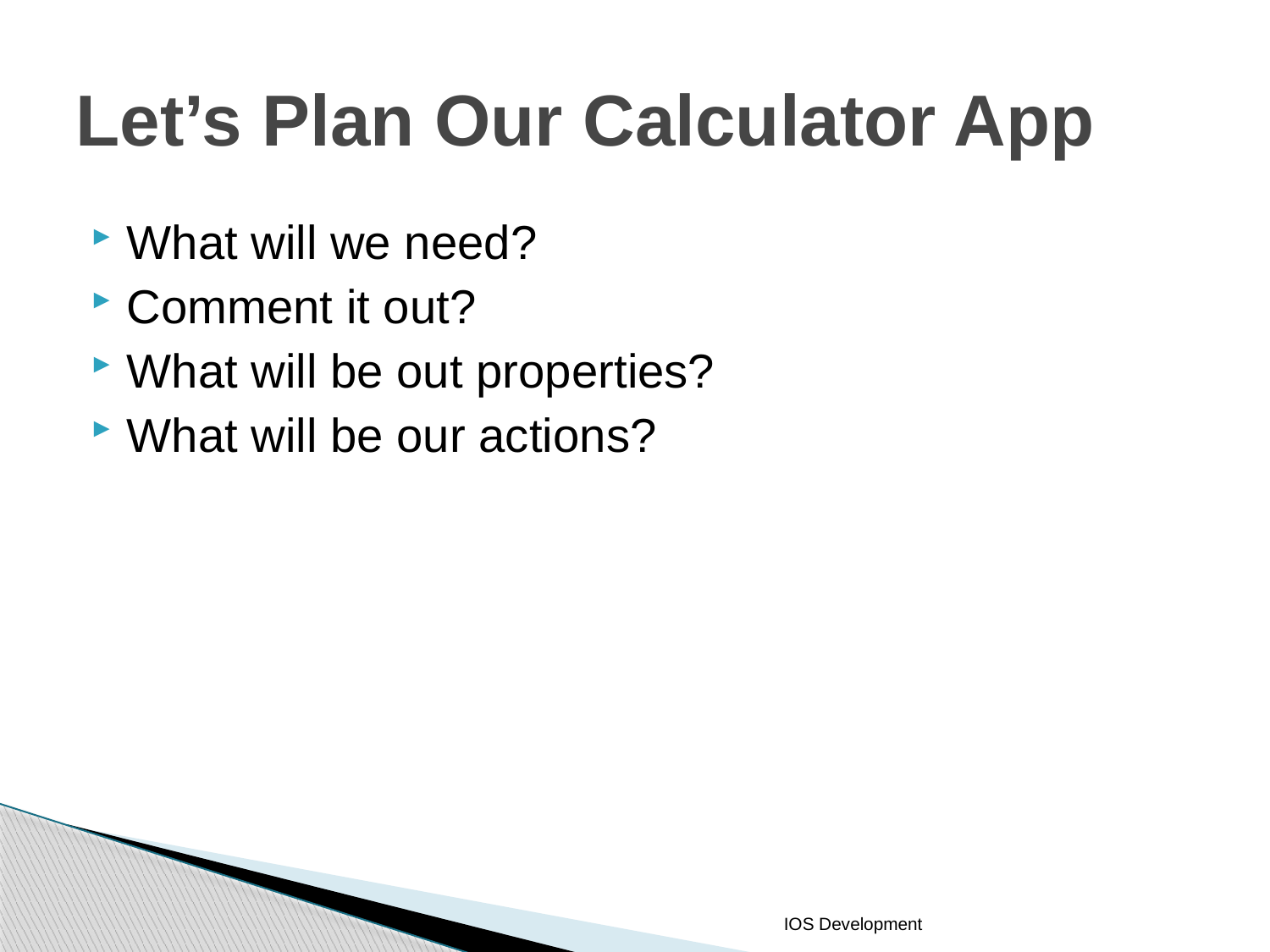

# Let’s Plan Our Calculator App
What will we need?
Comment it out?
What will be out properties?
What will be our actions?
IOS Development